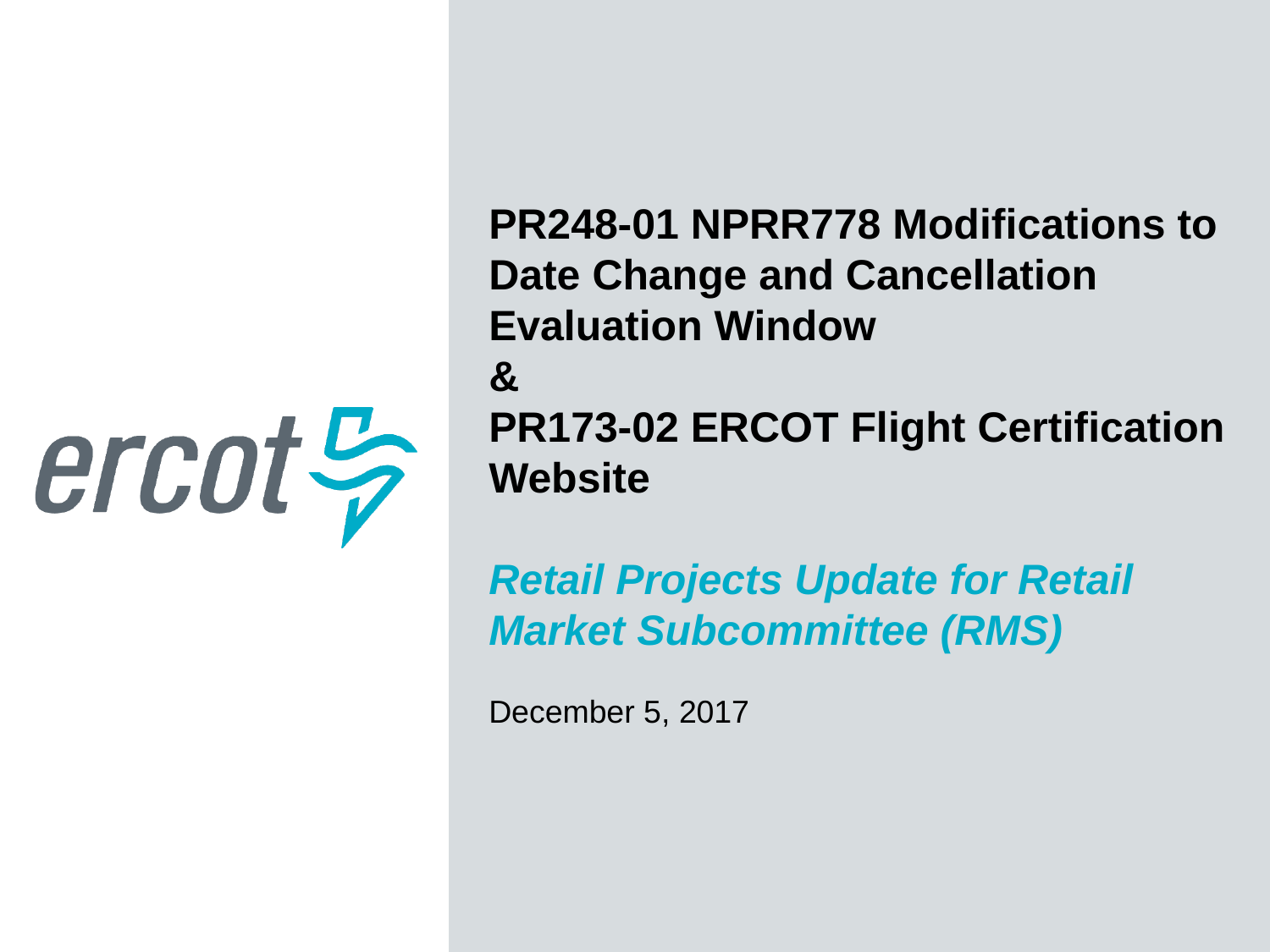

PR248-01 NPRR778 Modifications to Date Change and Cancellation Evaluation Window
&
PR173-02 ERCOT Flight Certification Website

Retail Projects Update for Retail Market Subcommittee (RMS)

December 5, 2017